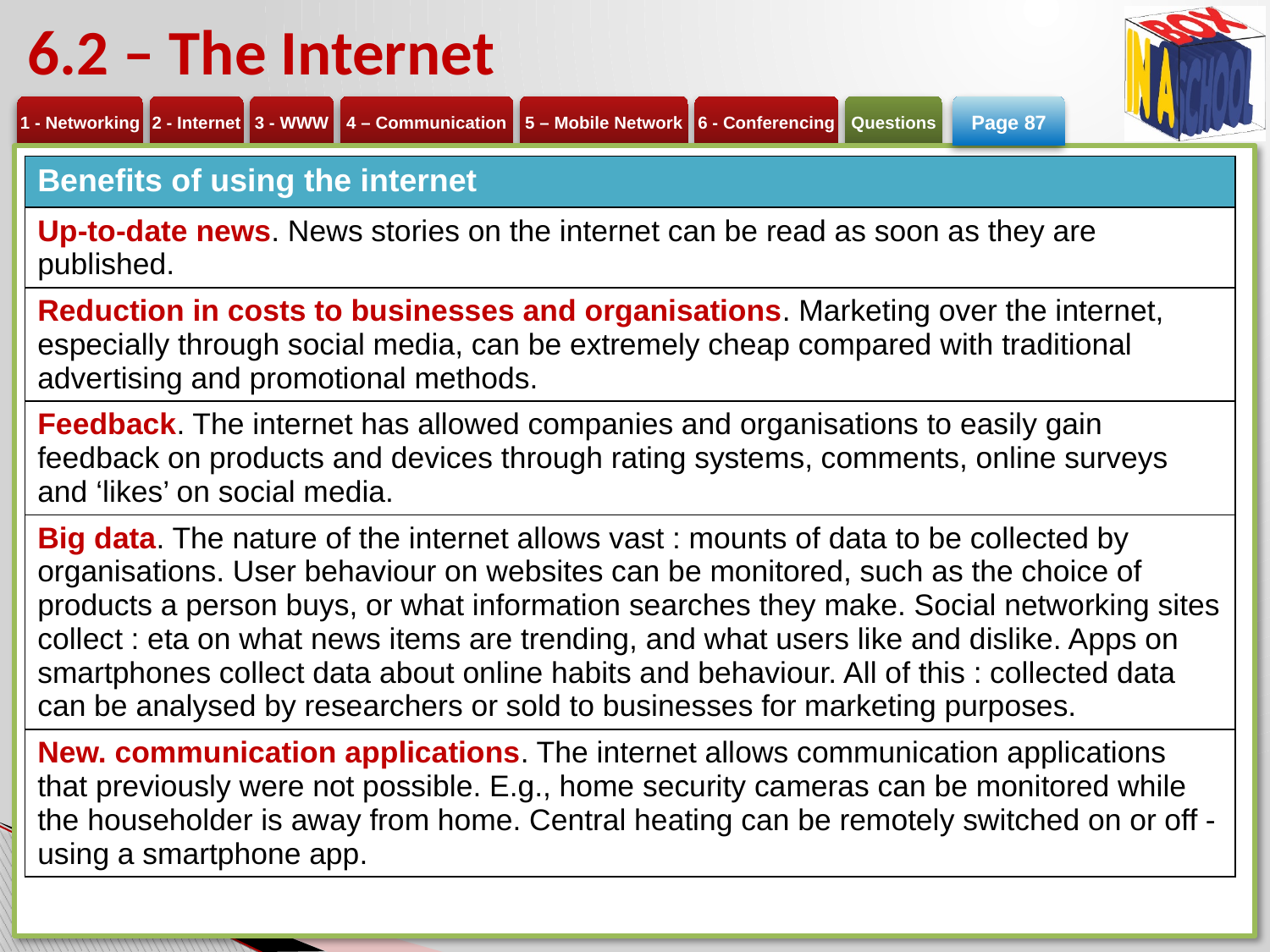

# 6.2 – The Internet
Page 87
| Benefits of using the internet |
| --- |
| Up-to-date news. News stories on the internet can be read as soon as they are published. |
| Reduction in costs to businesses and organisations. Marketing over the internet, especially through social media, can be extremely cheap compared with traditional advertising and promotional methods. |
| Feedback. The internet has allowed companies and organisations to easily gain feedback on products and devices through rating systems, comments, online surveys and ‘likes’ on social media. |
| Big data. The nature of the internet allows vast : mounts of data to be collected by organisations. User behaviour on websites can be monitored, such as the choice of products a person buys, or what information searches they make. Social networking sites collect : eta on what news items are trending, and what users like and dislike. Apps on smartphones collect data about online habits and behaviour. All of this : collected data can be analysed by researchers or sold to businesses for marketing purposes. |
| New. communication applications. The internet allows communication applications that previously were not possible. E.g., home security cameras can be monitored while the householder is away from home. Central heating can be remotely switched on or off - using a smartphone app. |